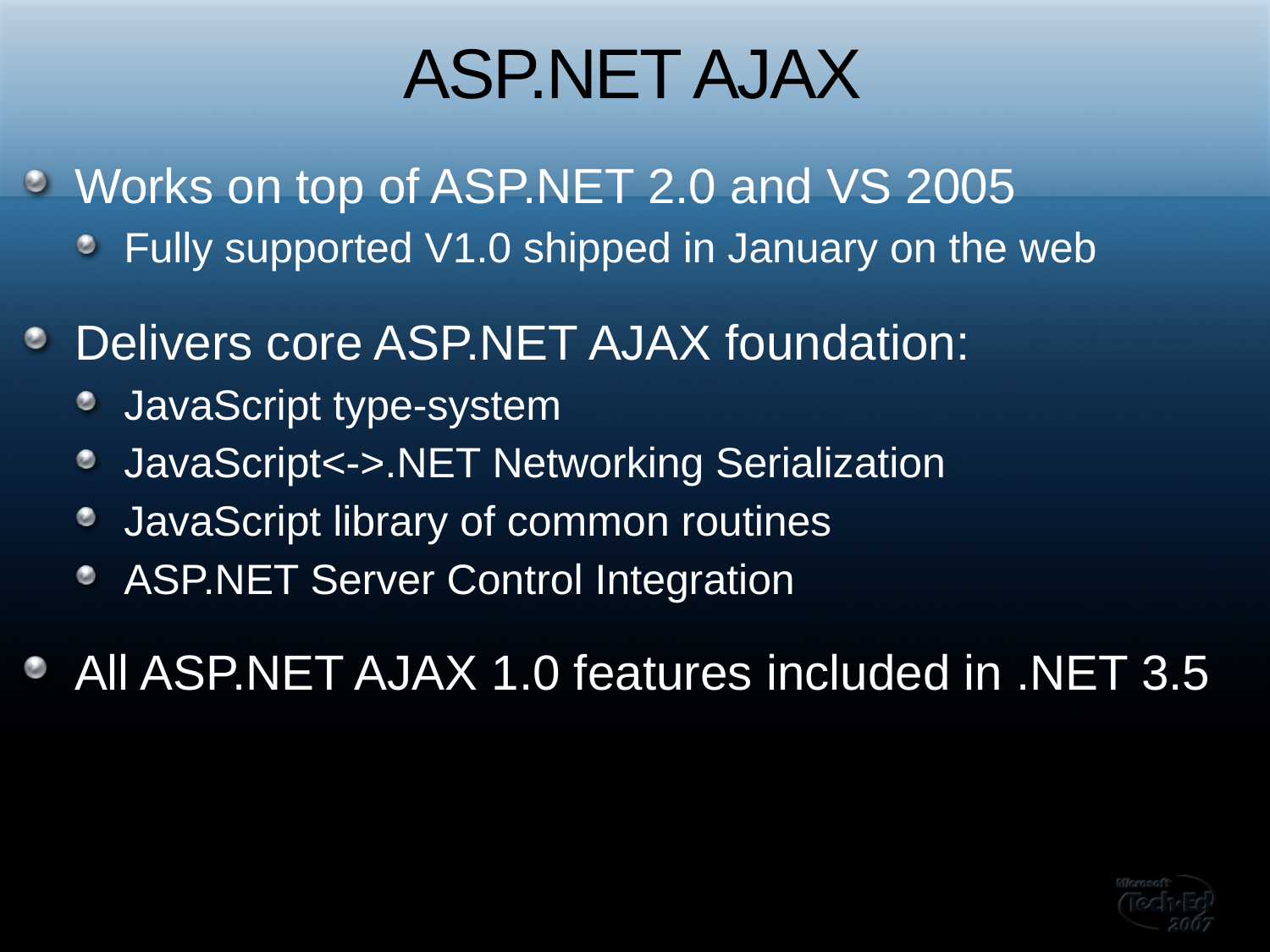

# ASP.NET AJAX
Works on top of ASP.NET 2.0 and VS 2005
Fully supported V1.0 shipped in January on the web

Delivers core ASP.NET AJAX foundation:
JavaScript type-system
JavaScript<->.NET Networking Serialization
JavaScript library of common routines
ASP.NET Server Control Integration

All ASP.NET AJAX 1.0 features included in .NET 3.5